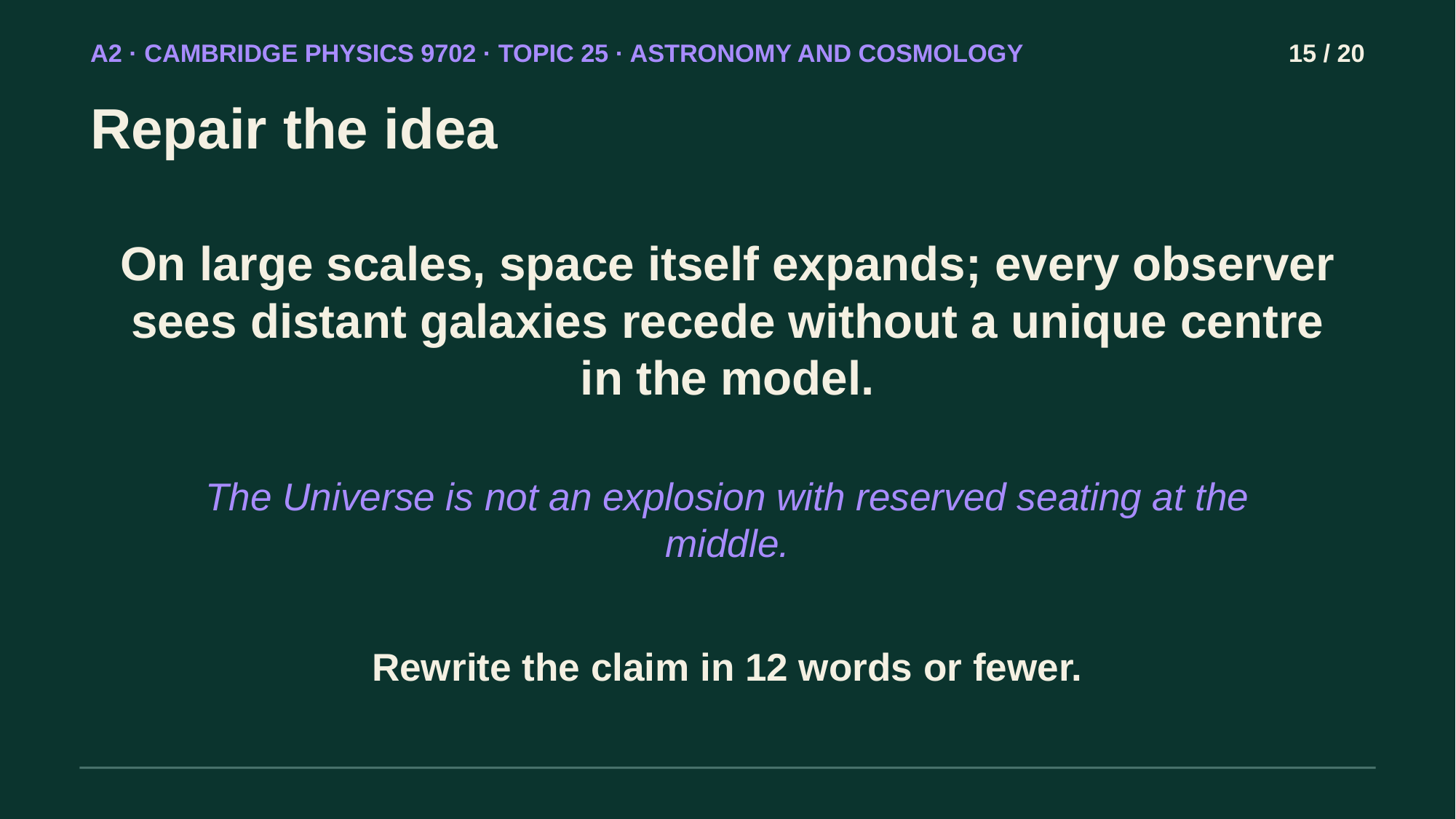

A2 · CAMBRIDGE PHYSICS 9702 · TOPIC 25 · ASTRONOMY AND COSMOLOGY
15 / 20
Repair the idea
On large scales, space itself expands; every observer sees distant galaxies recede without a unique centre in the model.
The Universe is not an explosion with reserved seating at the middle.
Rewrite the claim in 12 words or fewer.